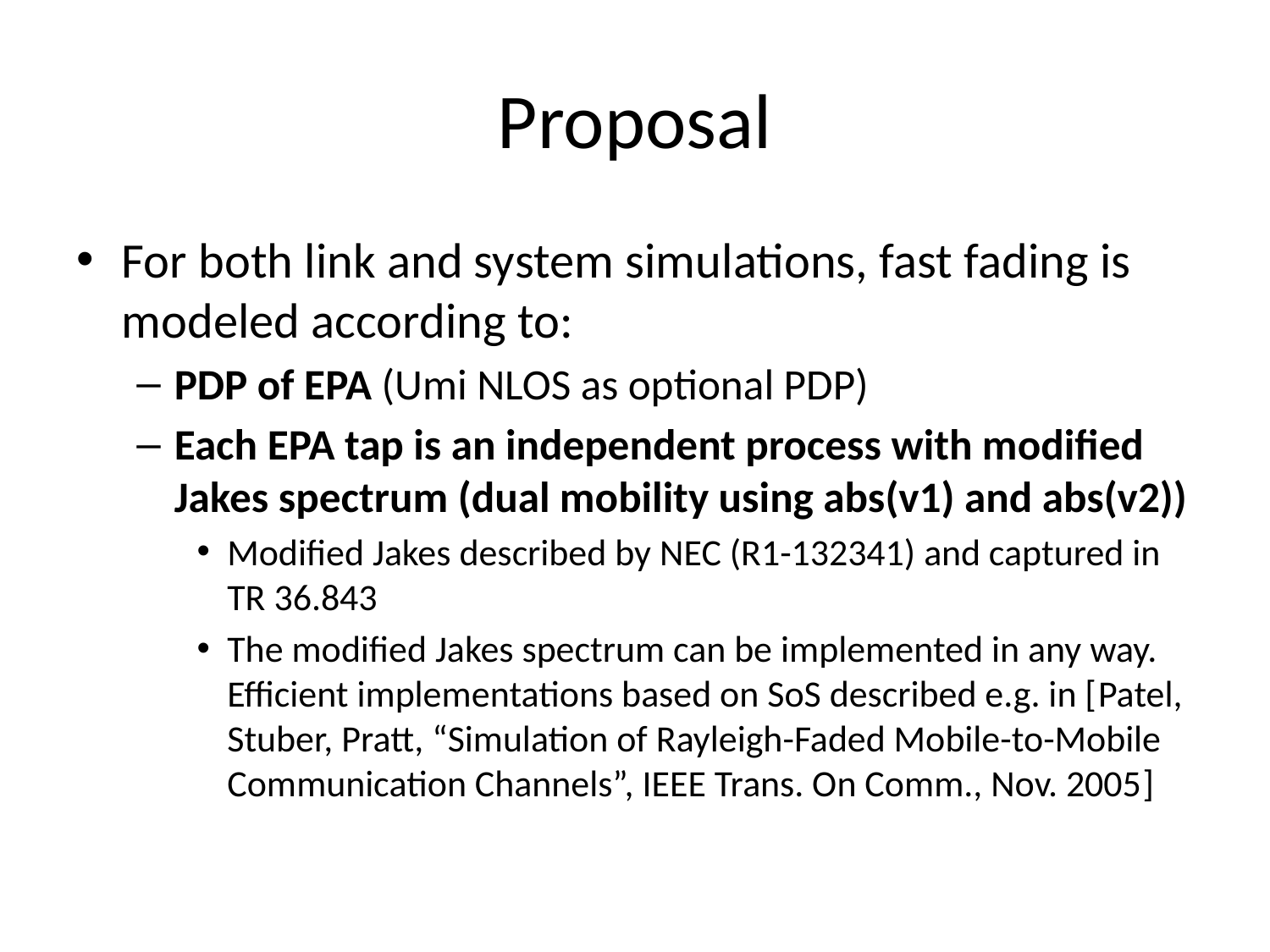

# Proposal
For both link and system simulations, fast fading is modeled according to:
PDP of EPA (Umi NLOS as optional PDP)
Each EPA tap is an independent process with modified Jakes spectrum (dual mobility using abs(v1) and abs(v2))
Modified Jakes described by NEC (R1-132341) and captured in TR 36.843
The modified Jakes spectrum can be implemented in any way. Efficient implementations based on SoS described e.g. in [Patel, Stuber, Pratt, “Simulation of Rayleigh-Faded Mobile-to-Mobile Communication Channels”, IEEE Trans. On Comm., Nov. 2005]